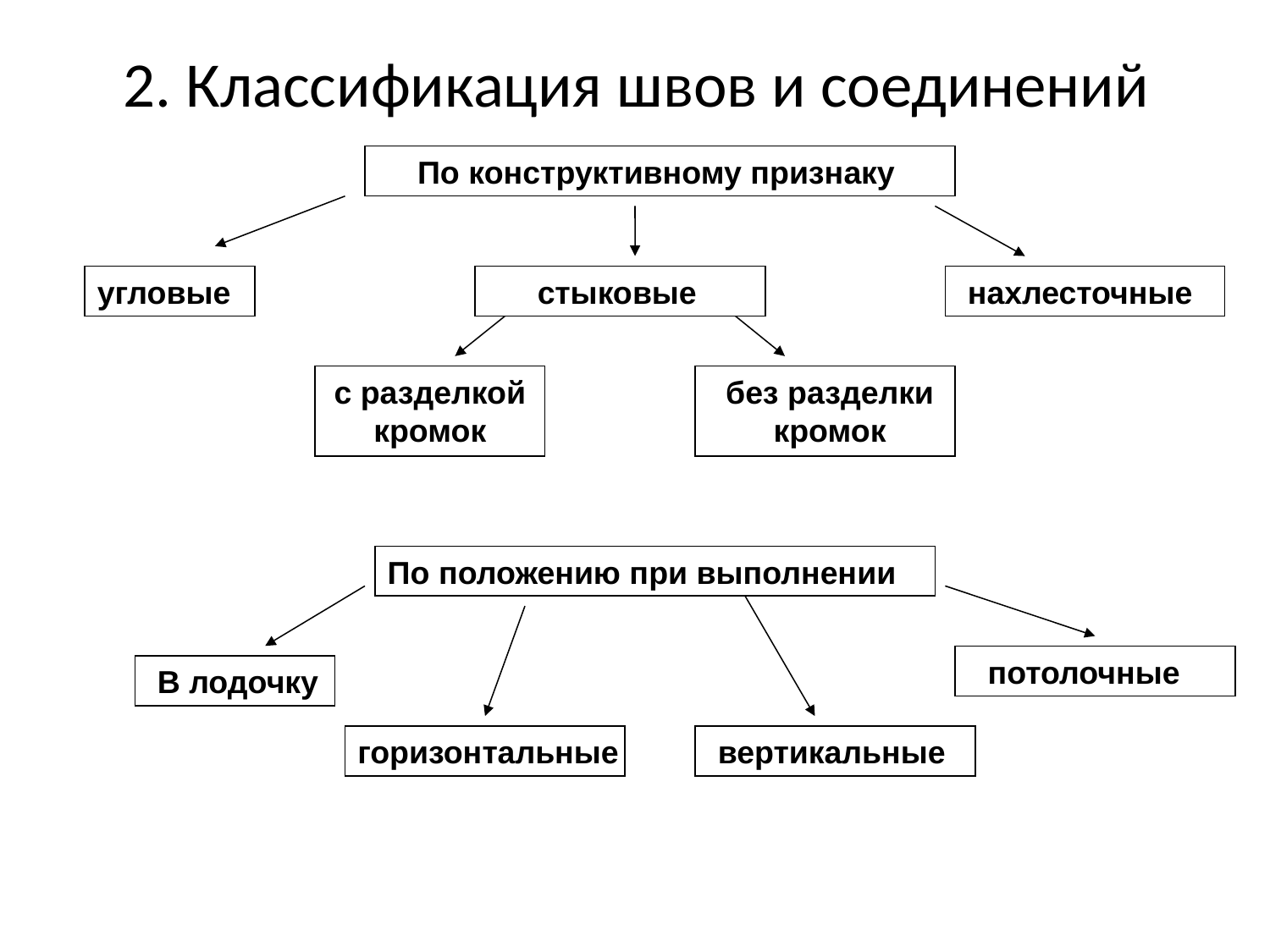

2. Классификация швов и соединений

По конструктивному признаку

угловые

стыковые

нахлесточные

с разделкой кромок

без разделки кромок

По положению при выполнении

потолочные

В лодочку

горизонтальные

вертикальные